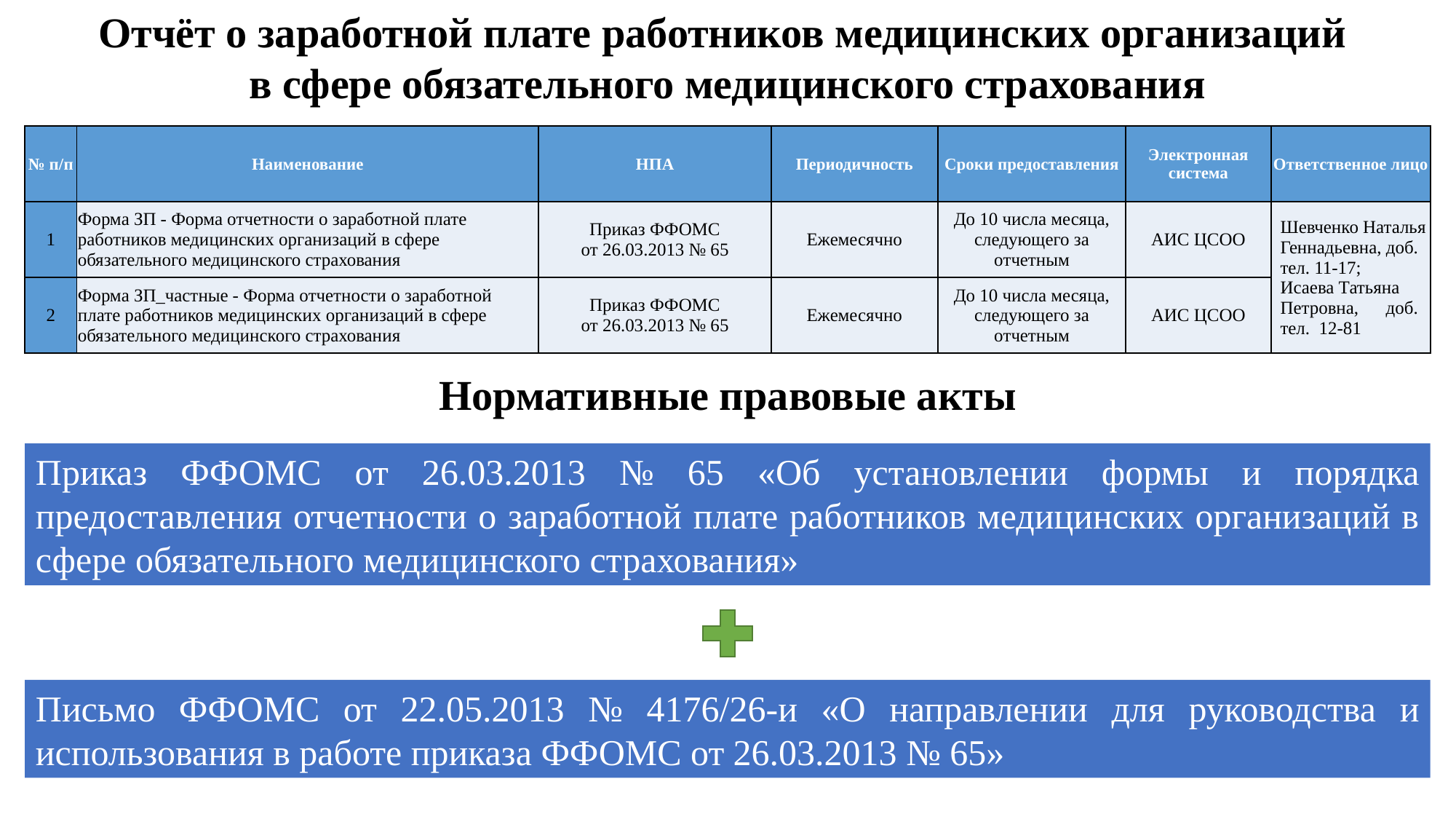

Отчёт о заработной плате работников медицинских организаций
в сфере обязательного медицинского страхования
| № п/п | Наименование | НПА | Периодичность | Сроки предоставления | Электронная система | Ответственное лицо |
| --- | --- | --- | --- | --- | --- | --- |
| 1 | Форма ЗП - Форма отчетности о заработной плате работников медицинских организаций в сфере обязательного медицинского страхования | Приказ ФФОМС от 26.03.2013 № 65 | Ежемесячно | До 10 числа месяца, следующего за отчетным | АИС ЦСОО | Шевченко Наталья Геннадьевна, доб. тел. 11-17; Исаева Татьяна Петровна, доб. тел. 12-81 |
| 2 | Форма ЗП\_частные - Форма отчетности о заработной плате работников медицинских организаций в сфере обязательного медицинского страхования | Приказ ФФОМС от 26.03.2013 № 65 | Ежемесячно | До 10 числа месяца, следующего за отчетным | АИС ЦСОО |  |
Нормативные правовые акты
Приказ ФФОМС от 26.03.2013 № 65 «Об установлении формы и порядка предоставления отчетности о заработной плате работников медицинских организаций в сфере обязательного медицинского страхования»

Письмо ФФОМС от 22.05.2013 № 4176/26-и «О направлении для руководства и использования в работе приказа ФФОМС от 26.03.2013 № 65»